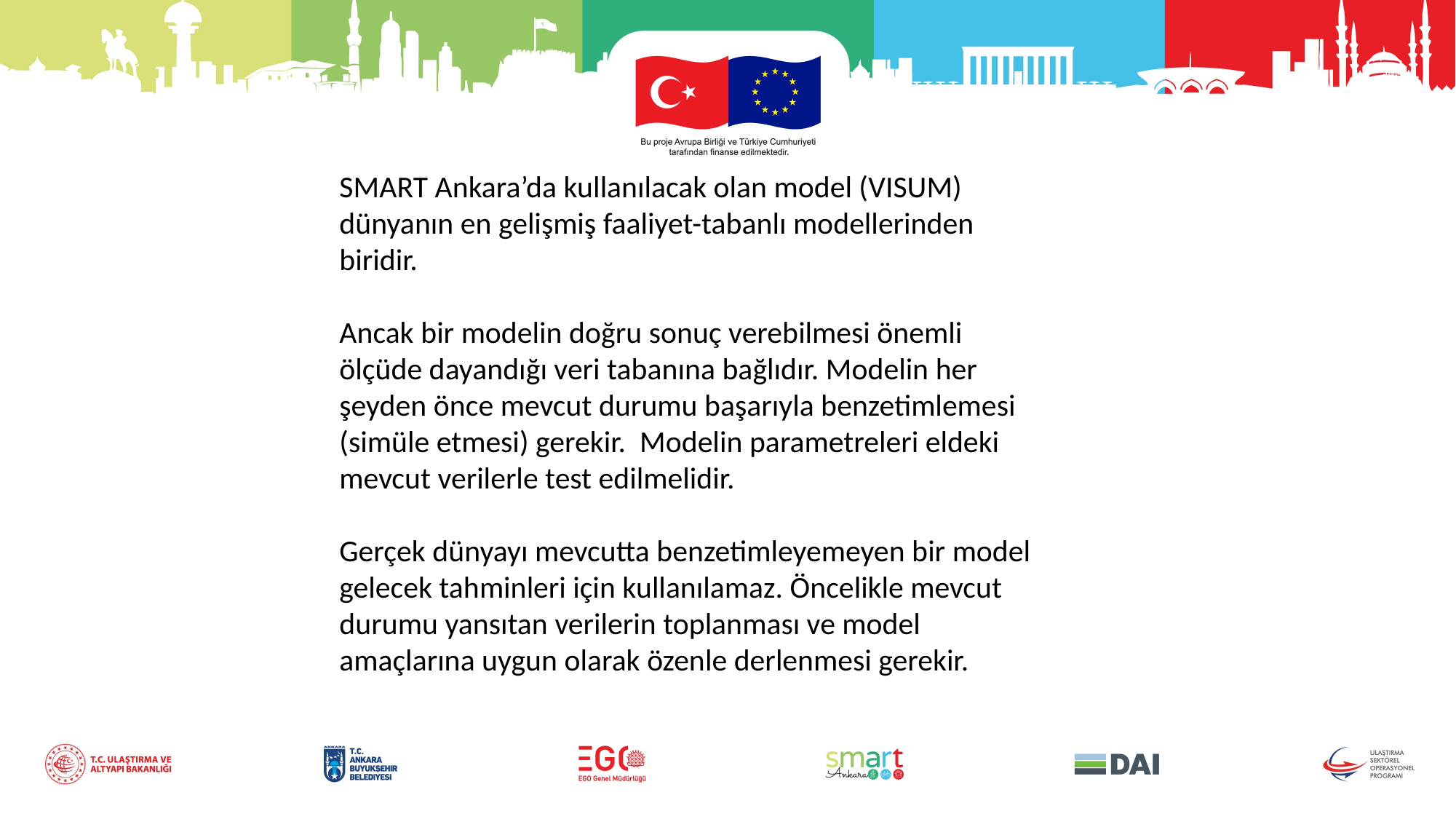

SMART Ankara’da kullanılacak olan model (VISUM) dünyanın en gelişmiş faaliyet-tabanlı modellerinden biridir.

Ancak bir modelin doğru sonuç verebilmesi önemli ölçüde dayandığı veri tabanına bağlıdır. Modelin her şeyden önce mevcut durumu başarıyla benzetimlemesi (simüle etmesi) gerekir.  Modelin parametreleri eldeki mevcut verilerle test edilmelidir.

Gerçek dünyayı mevcutta benzetimleyemeyen bir model gelecek tahminleri için kullanılamaz. Öncelikle mevcut durumu yansıtan verilerin toplanması ve model amaçlarına uygun olarak özenle derlenmesi gerekir.